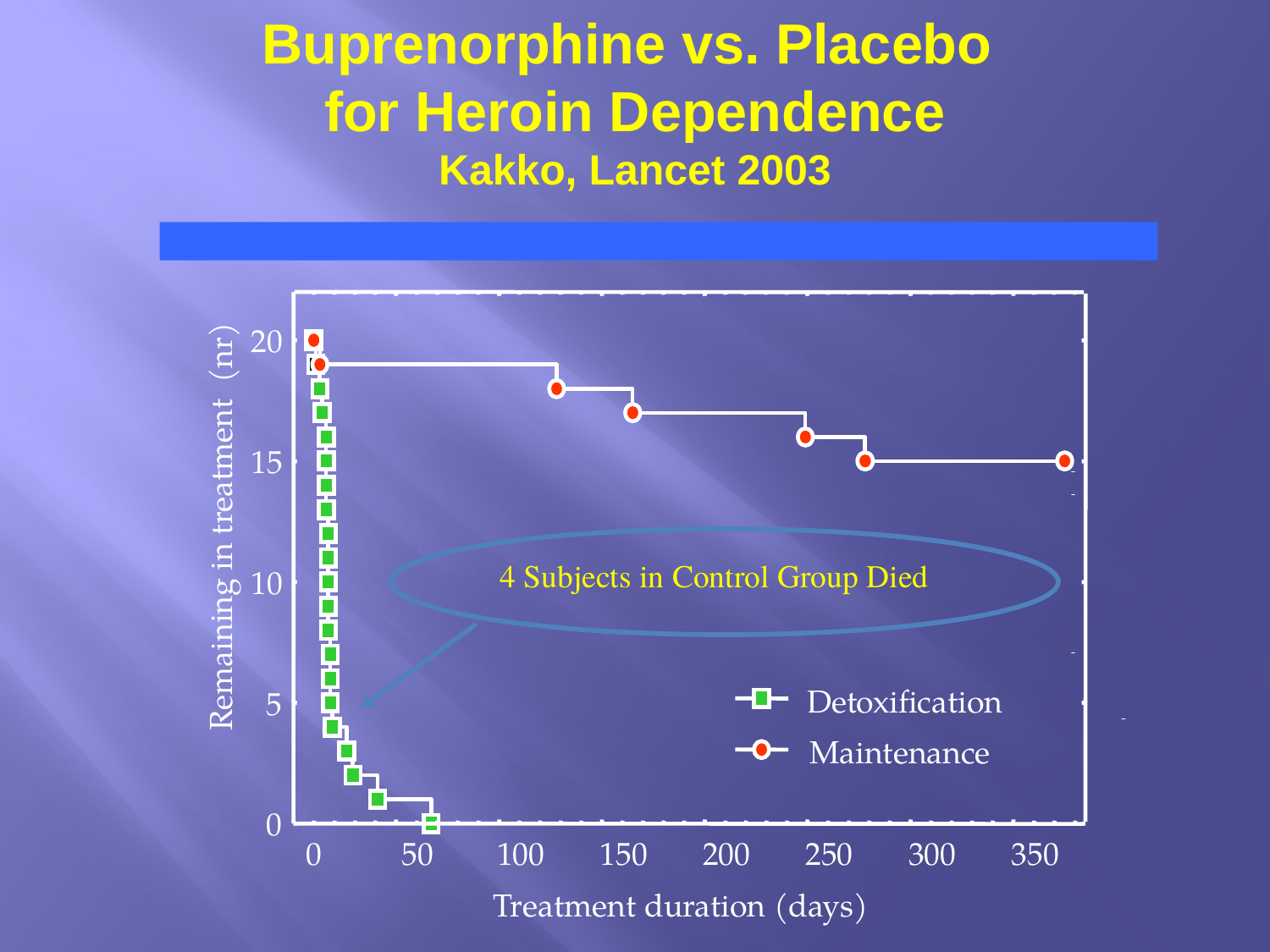

# Buprenorphine vs. Placebo for Heroin Dependence Kakko, Lancet 2003

20

15

Remaining in treatment  (nr)

4 Subjects in Control Group Died
10

Detoxification
5

Maintenance

0

0
50
100
150
200
250
300
350
Treatment duration (days)